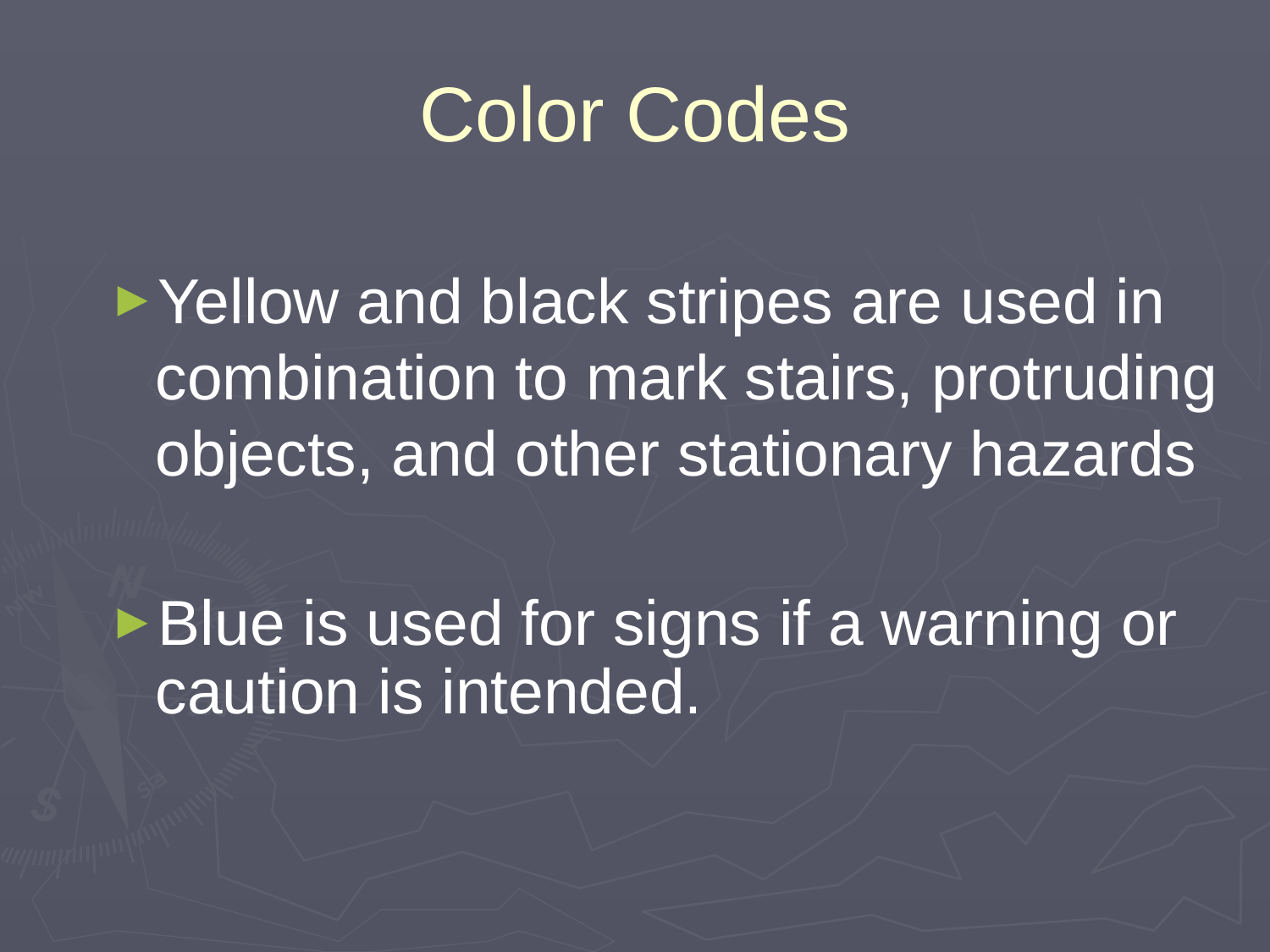

# Color Codes
Yellow and black stripes are used in combination to mark stairs, protruding objects, and other stationary hazards

Blue is used for signs if a warning or caution is intended.